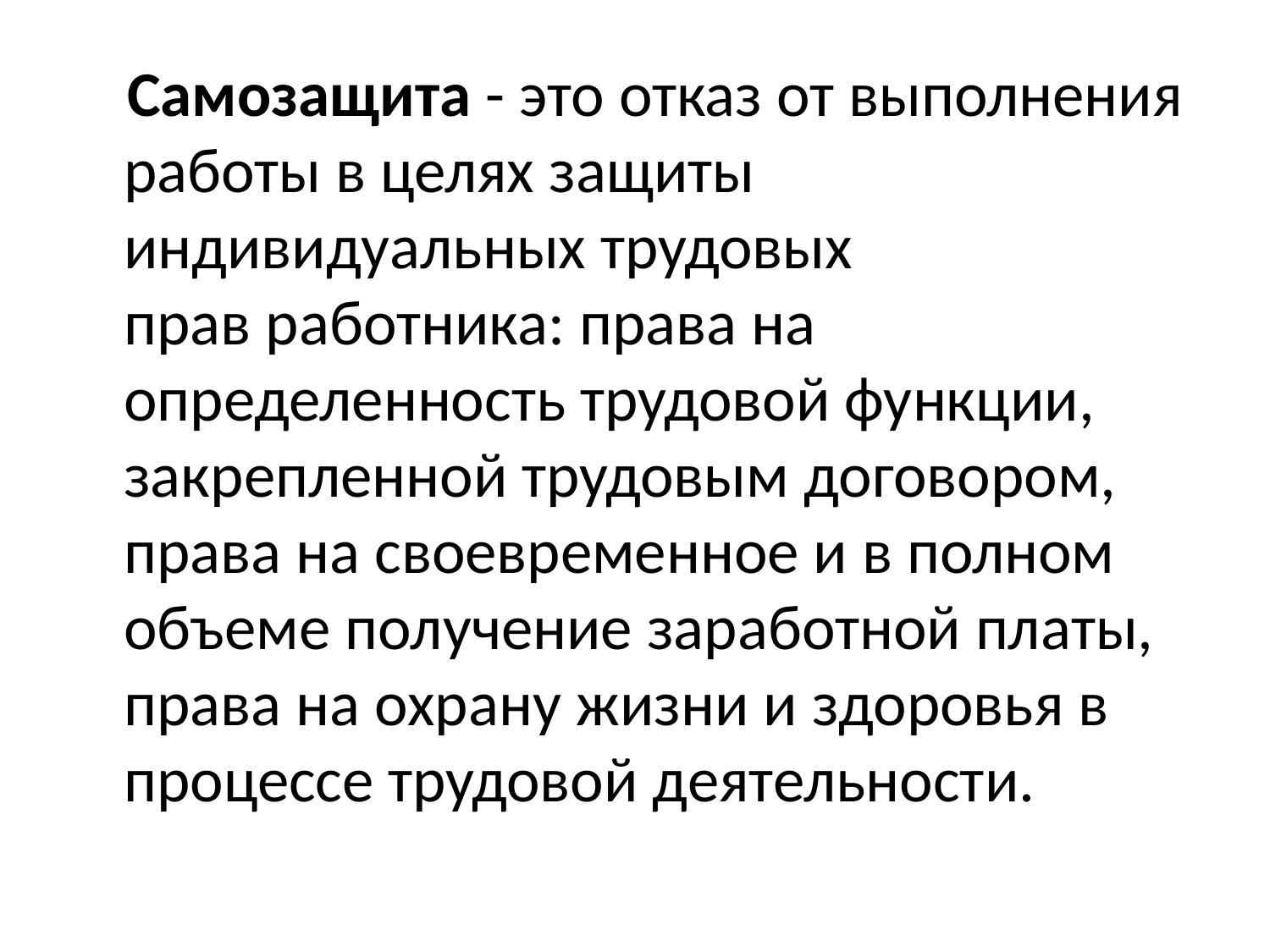

#
    Самозащита - это отказ от выполнения работы в целях защиты индивидуальных трудовых прав работника: права на определенность трудовой функции, закрепленной трудовым договором, права на своевременное и в полном объеме получение заработной платы, права на охрану жизни и здоровья в процессе трудовой деятельности.